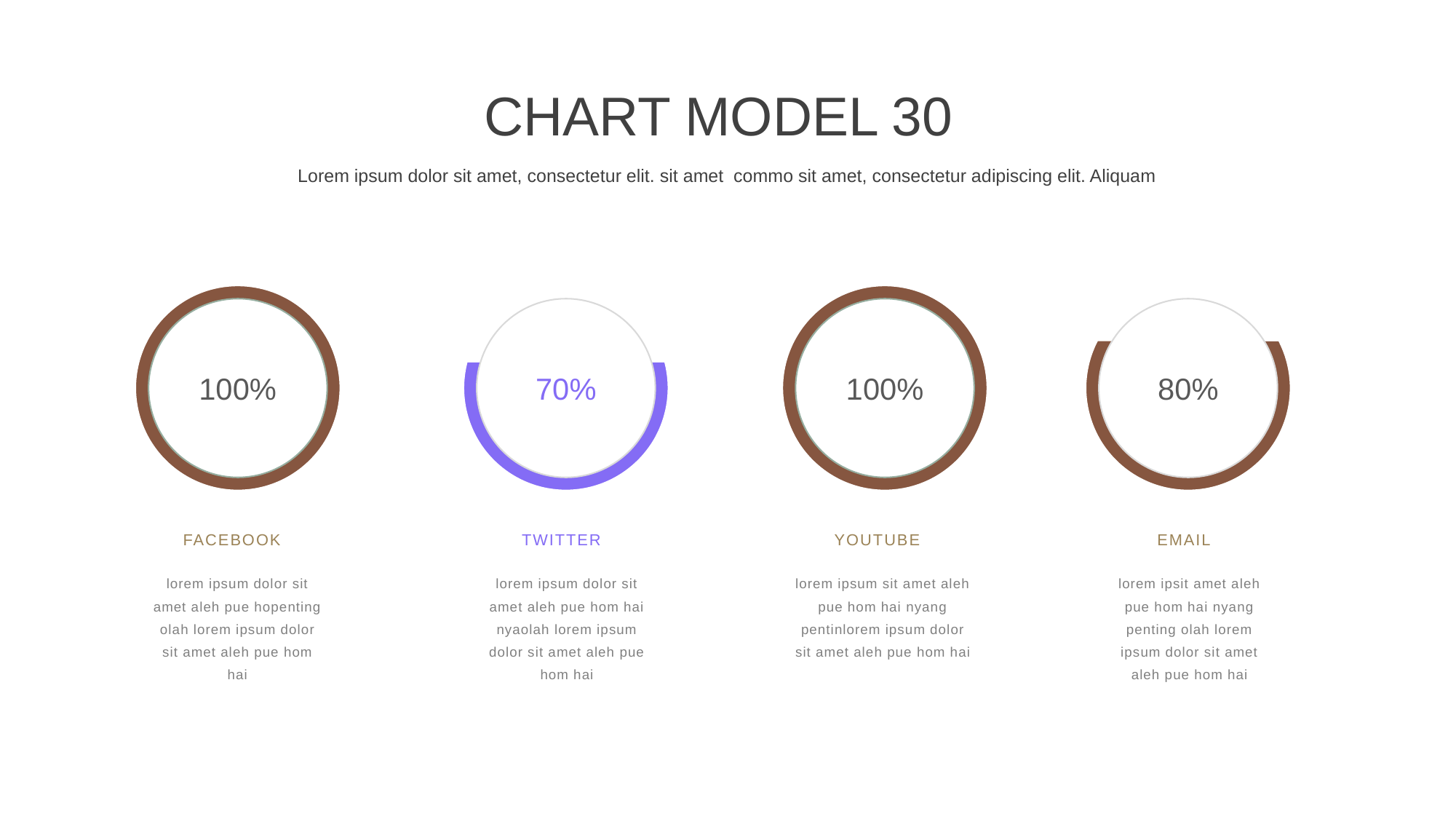

CHART MODEL 30
Lorem ipsum dolor sit amet, consectetur elit. sit amet  commo sit amet, consectetur adipiscing elit. Aliquam

100%
70%
100%
80%
Facebook
Twitter
Youtube
email
lorem ipsum dolor sit amet aleh pue hopenting olah lorem ipsum dolor sit amet aleh pue hom hai
lorem ipsum dolor sit amet aleh pue hom hai nyaolah lorem ipsum dolor sit amet aleh pue hom hai
lorem ipsum sit amet aleh pue hom hai nyang pentinlorem ipsum dolor sit amet aleh pue hom hai
lorem ipsit amet aleh pue hom hai nyang penting olah lorem ipsum dolor sit amet aleh pue hom hai